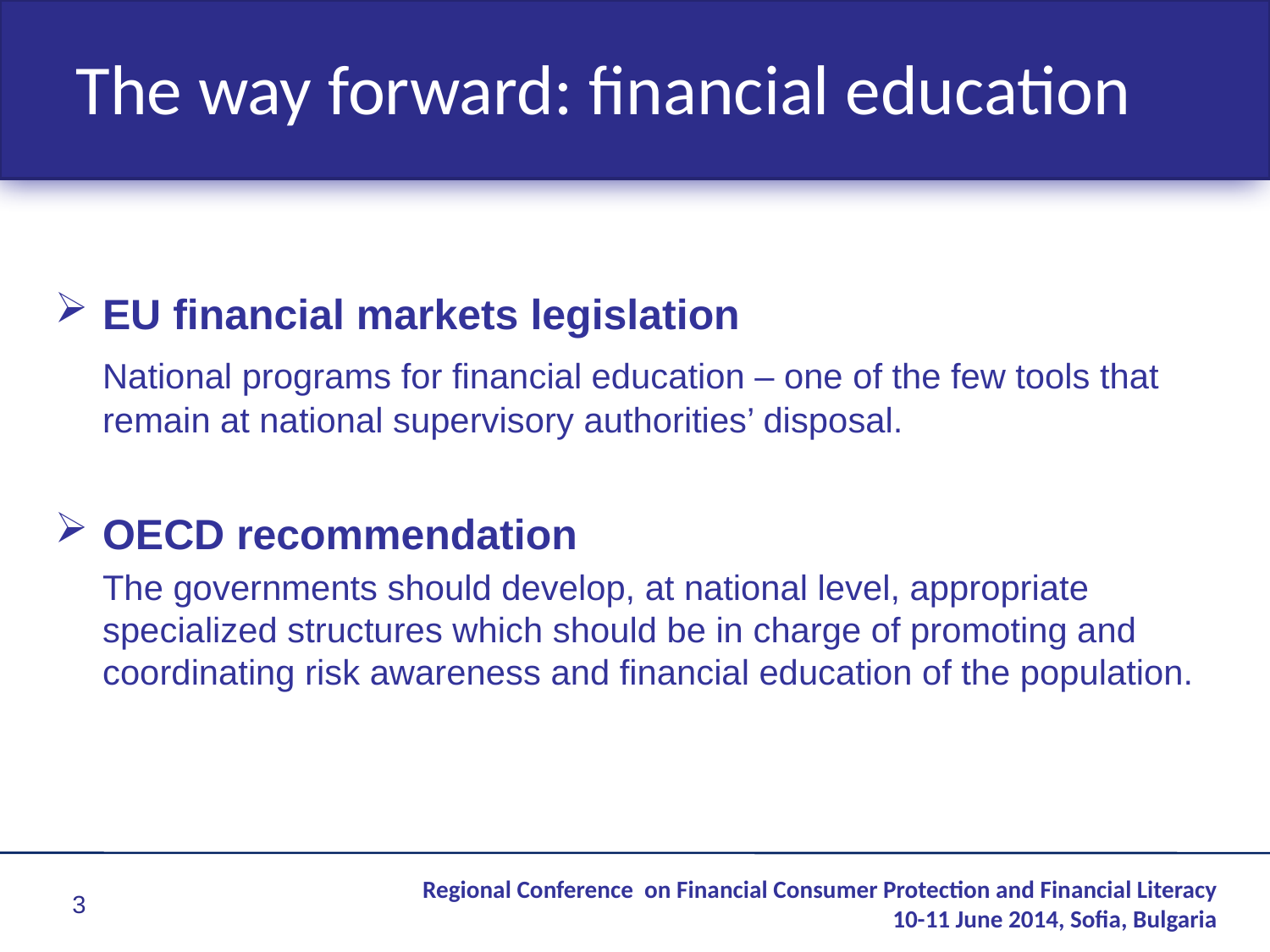

The way forward: financial education

EU financial markets legislation
	National programs for financial education – one of the few tools that remain at national supervisory authorities’ disposal.

OECD recommendation
	The governments should develop, at national level, appropriate specialized structures which should be in charge of promoting and coordinating risk awareness and financial education of the population.

Regional Conference  on Financial Consumer Protection and Financial Literacy
10-11 June 2014, Sofia, Bulgaria

3